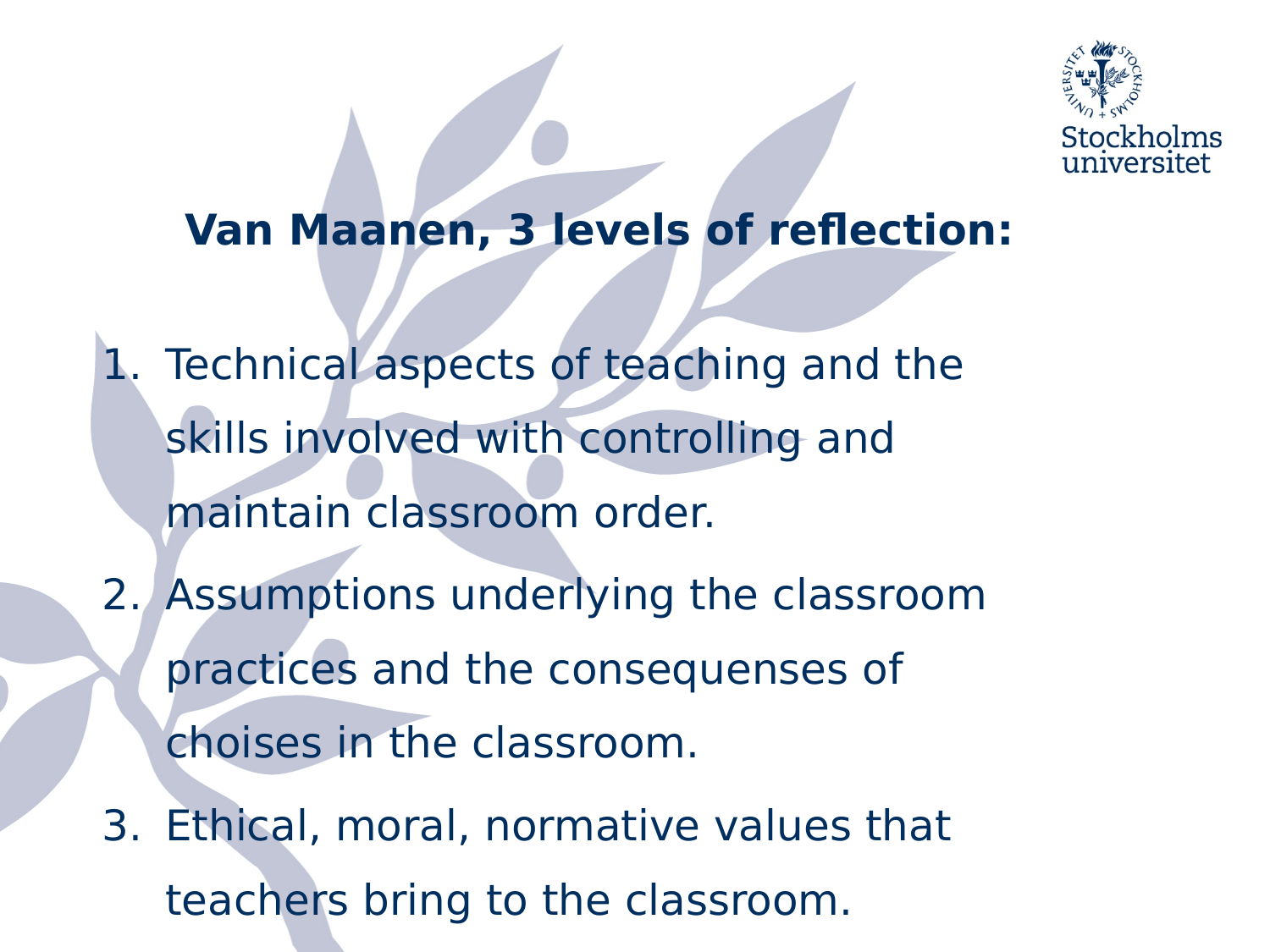

# Van Maanen, 3 levels of reflection:
Technical aspects of teaching and the skills involved with controlling and maintain classroom order.
Assumptions underlying the classroom practices and the consequenses of choises in the classroom.
Ethical, moral, normative values that teachers bring to the classroom.